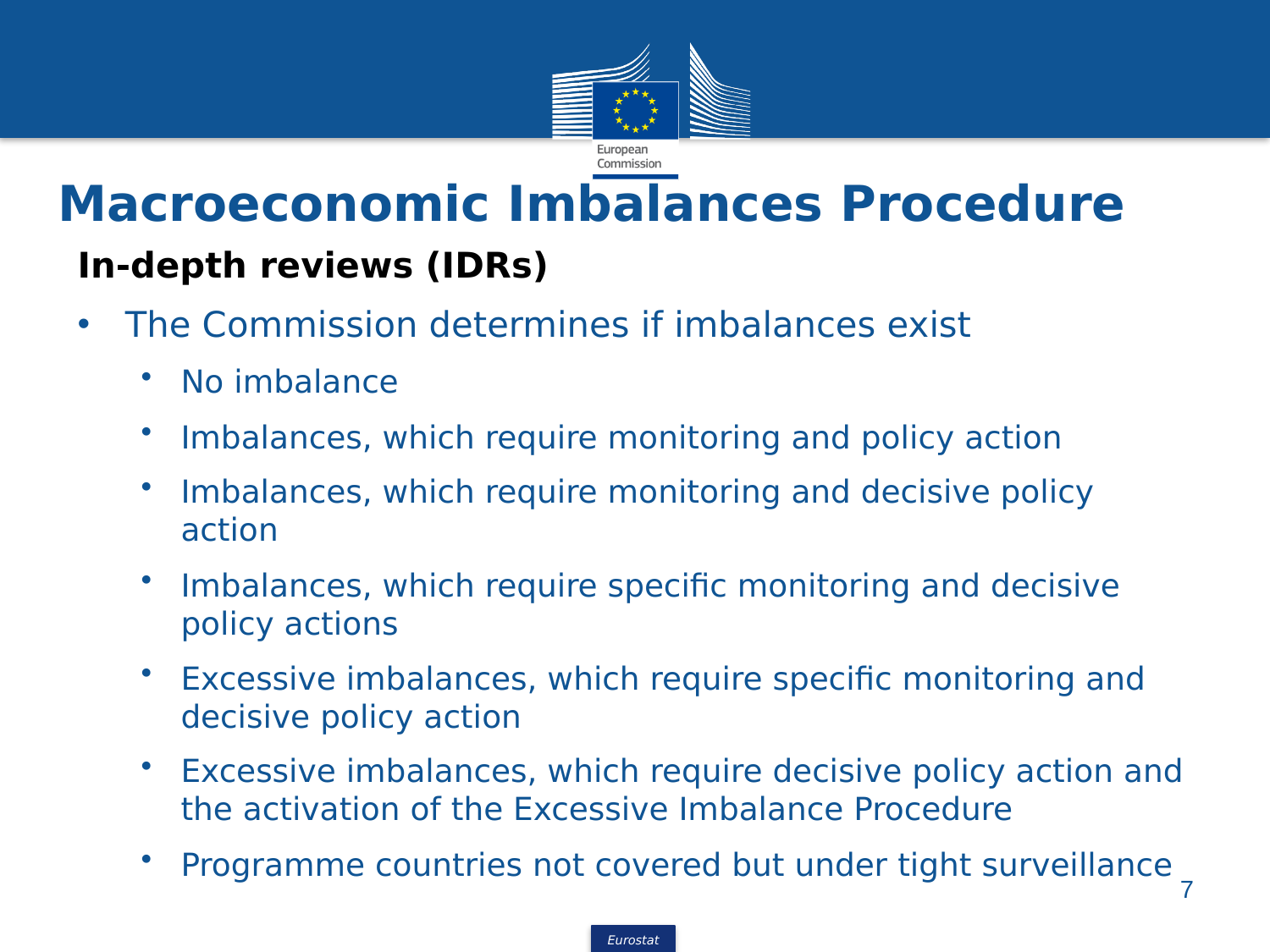

# Macroeconomic Imbalances Procedure
In-depth reviews (IDRs)
The Commission determines if imbalances exist
No imbalance
Imbalances, which require monitoring and policy action
Imbalances, which require monitoring and decisive policy action
Imbalances, which require specific monitoring and decisive policy actions
Excessive imbalances, which require specific monitoring and decisive policy action
Excessive imbalances, which require decisive policy action and the activation of the Excessive Imbalance Procedure
Programme countries not covered but under tight surveillance
7